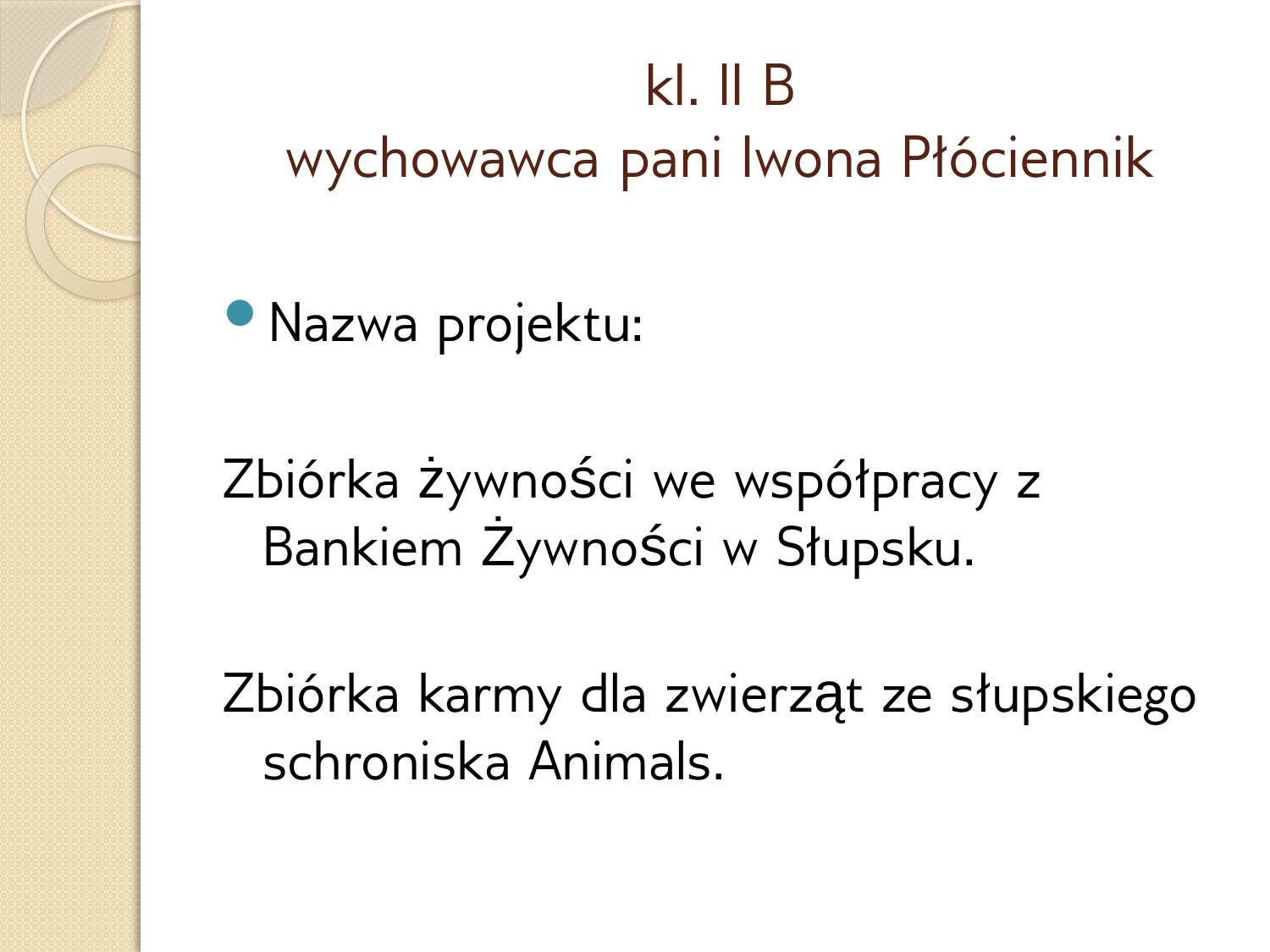

# kl. II B wychowawca pani Iwona Płóciennik

Nazwa projektu:

Zbiórka żywności we współpracy z Bankiem Żywności w Słupsku.
Zbiórka karmy dla zwierząt ze słupskiego schroniska Animals.